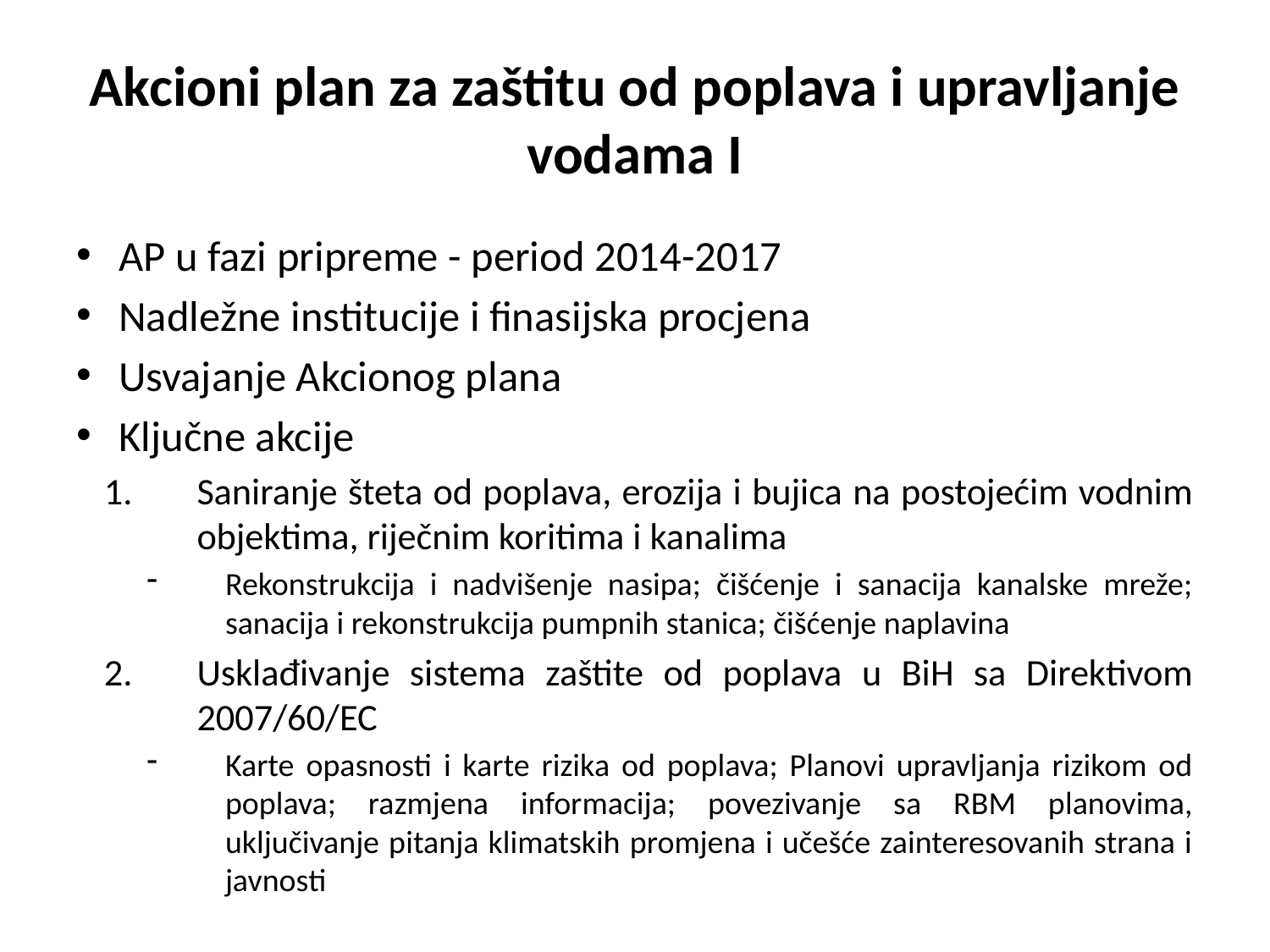

# Akcioni plan za zaštitu od poplava i upravljanje vodama I
AP u fazi pripreme - period 2014-2017
Nadležne institucije i finasijska procjena
Usvajanje Akcionog plana
Ključne akcije
Saniranje šteta od poplava, erozija i bujica na postojećim vodnim objektima, riječnim koritima i kanalima
Rekonstrukcija i nadvišenje nasipa; čišćenje i sanacija kanalske mreže; sanacija i rekonstrukcija pumpnih stanica; čišćenje naplavina
Usklađivanje sistema zaštite od poplava u BiH sa Direktivom 2007/60/EC
Karte opasnosti i karte rizika od poplava; Planovi upravljanja rizikom od poplava; razmjena informacija; povezivanje sa RBM planovima, uključivanje pitanja klimatskih promjena i učešće zainteresovanih strana i javnosti